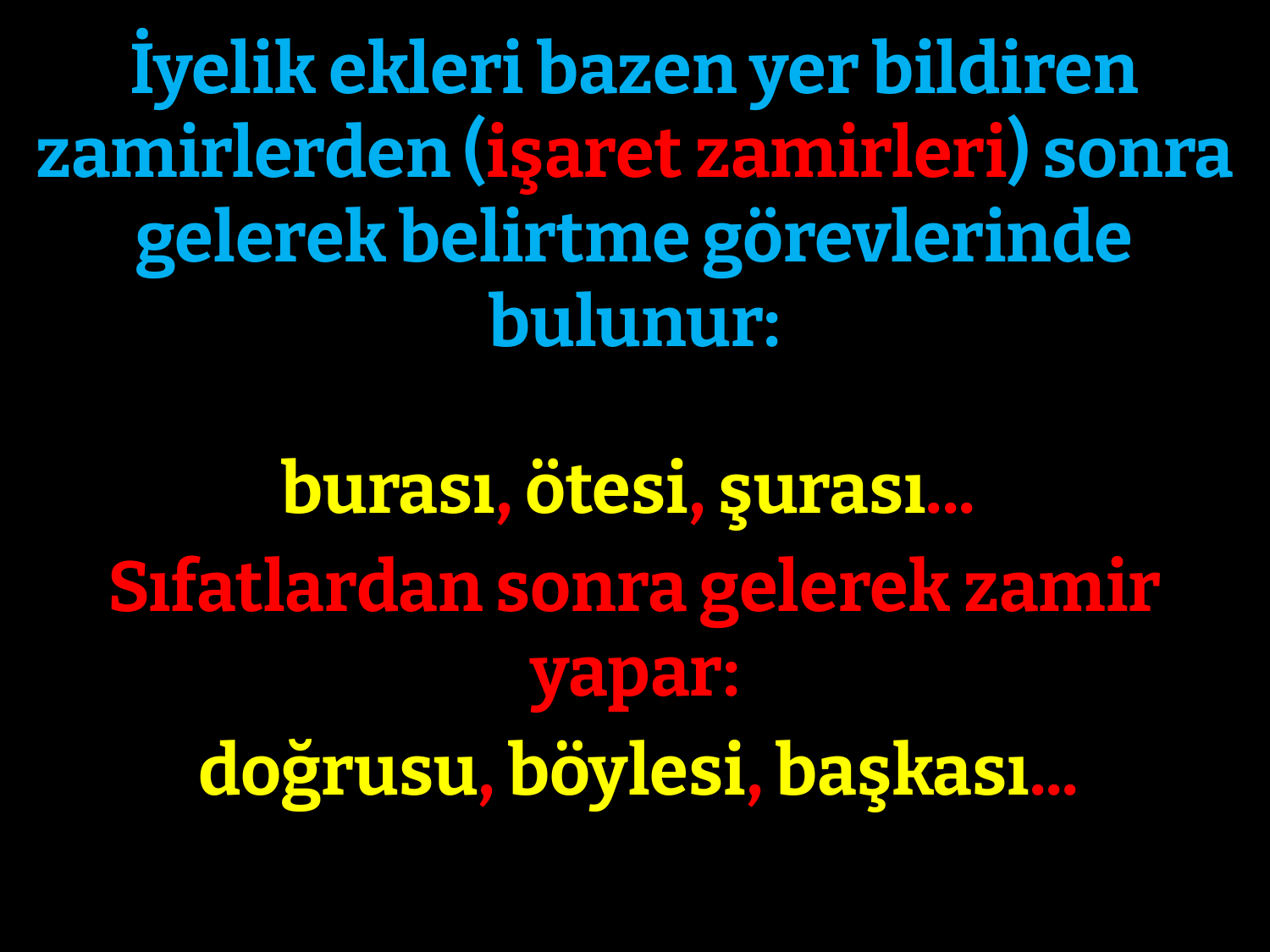

İyelik ekleri bazen yer bildiren zamirlerden (işaret zamirleri) sonra gelerek belirtme görevlerinde bulunur:
#
burası, ötesi, şurası...
Sıfatlardan sonra gelerek zamir yapar:
doğrusu, böylesi, başkası...